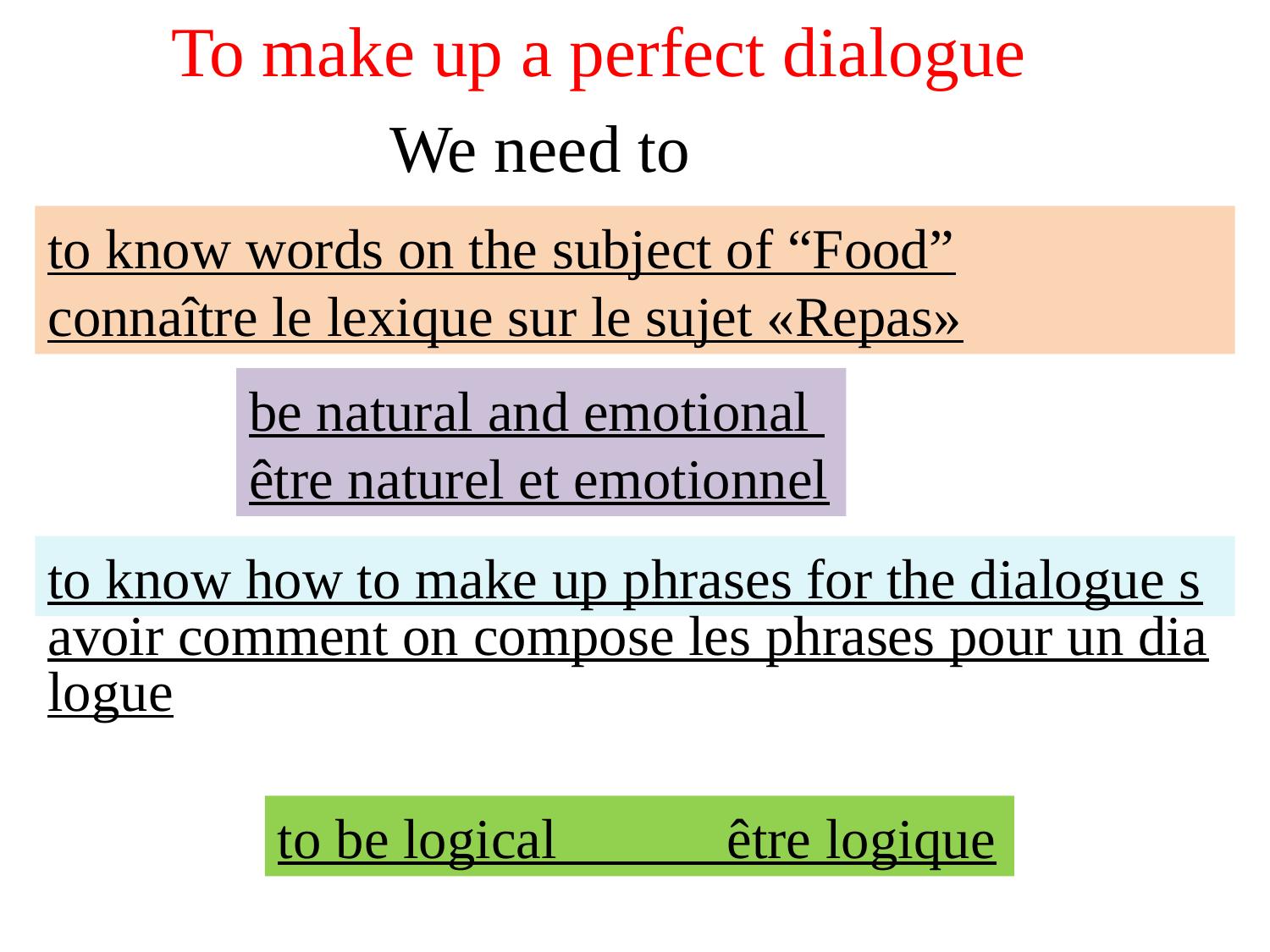

To make up a perfect dialogue
We need to
to know words on the subject of “Food”
сonnaître le lexique sur le sujet «Repas»
be natural and emotional
être naturel et emotionnel
to know how to make up phrases for the dialogue savoir comment on compose les phrases pour un dialogue
to be logical            être logique